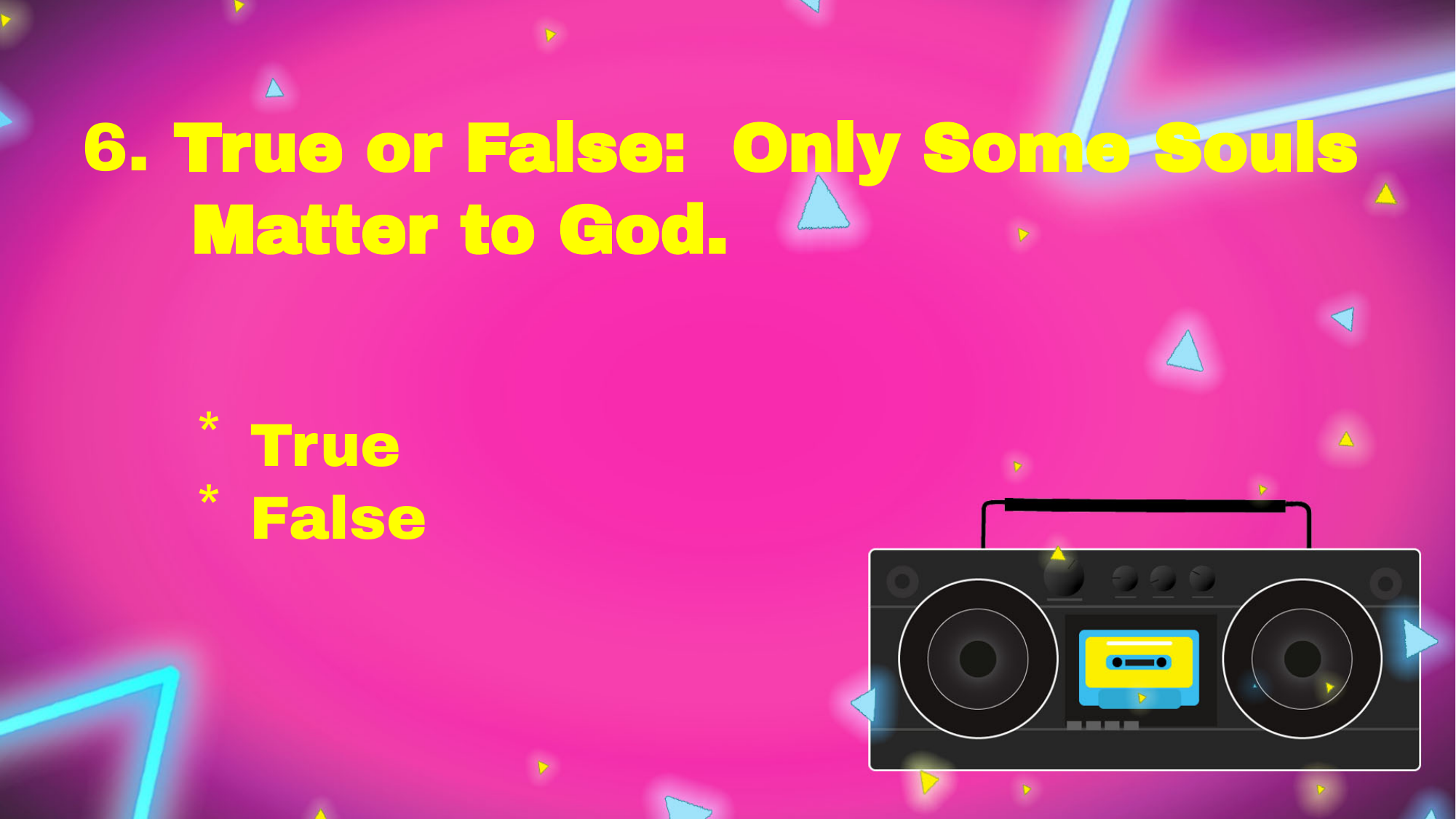

6. True or False:  Only Some Souls
	Matter to God.

True
False